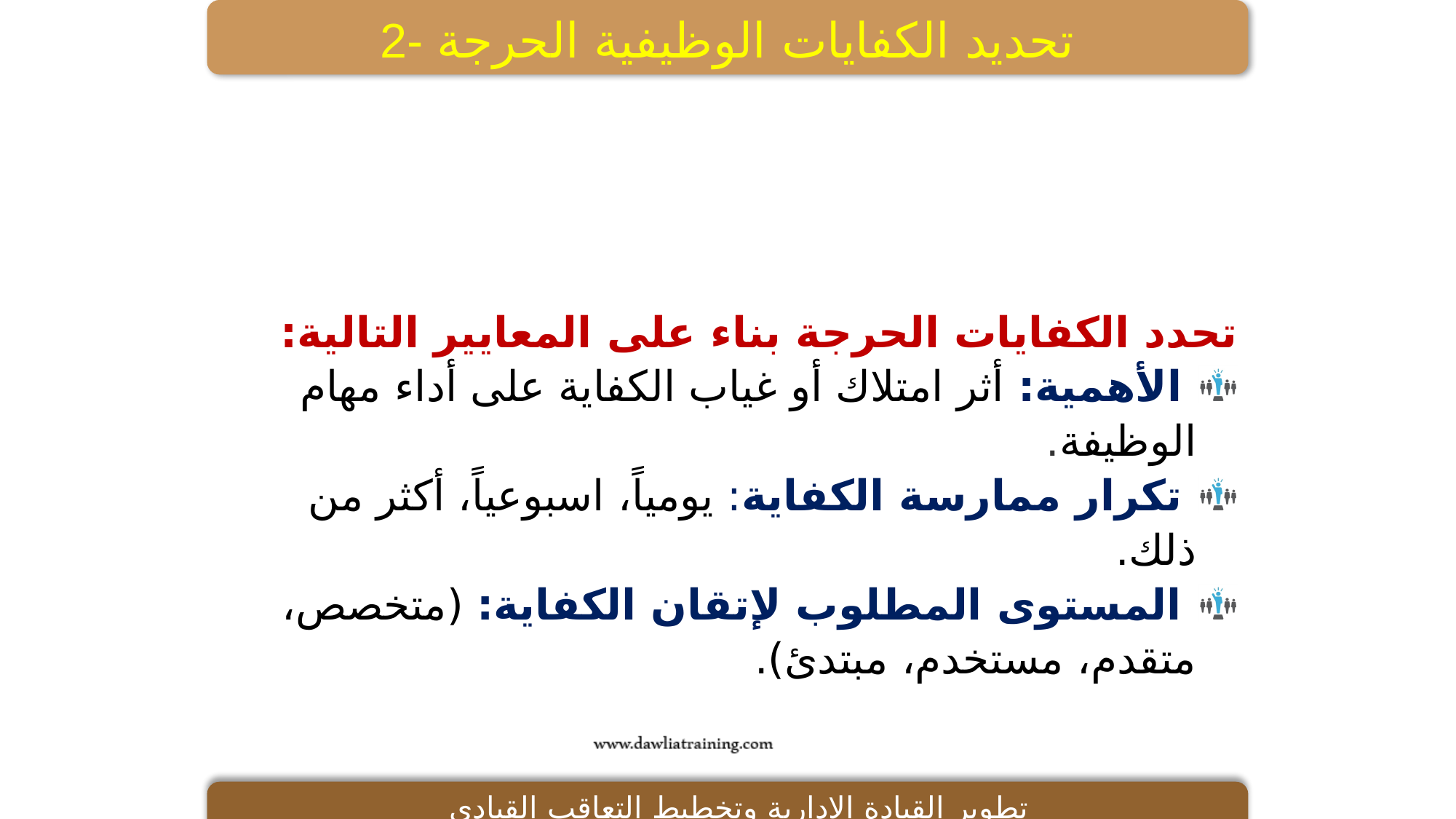

2- تحديد الكفايات الوظيفية الحرجة
تحدد الكفايات الحرجة بناء على المعايير التالية:
 الأهمية: أثر امتلاك أو غياب الكفاية على أداء مهام الوظيفة.
 تكرار ممارسة الكفاية: يومياً، اسبوعياً، أكثر من ذلك.
 المستوى المطلوب لإتقان الكفاية: (متخصص، متقدم، مستخدم، مبتدئ).

تطوير القيادة الإدارية وتخطيط التعاقب القيادي